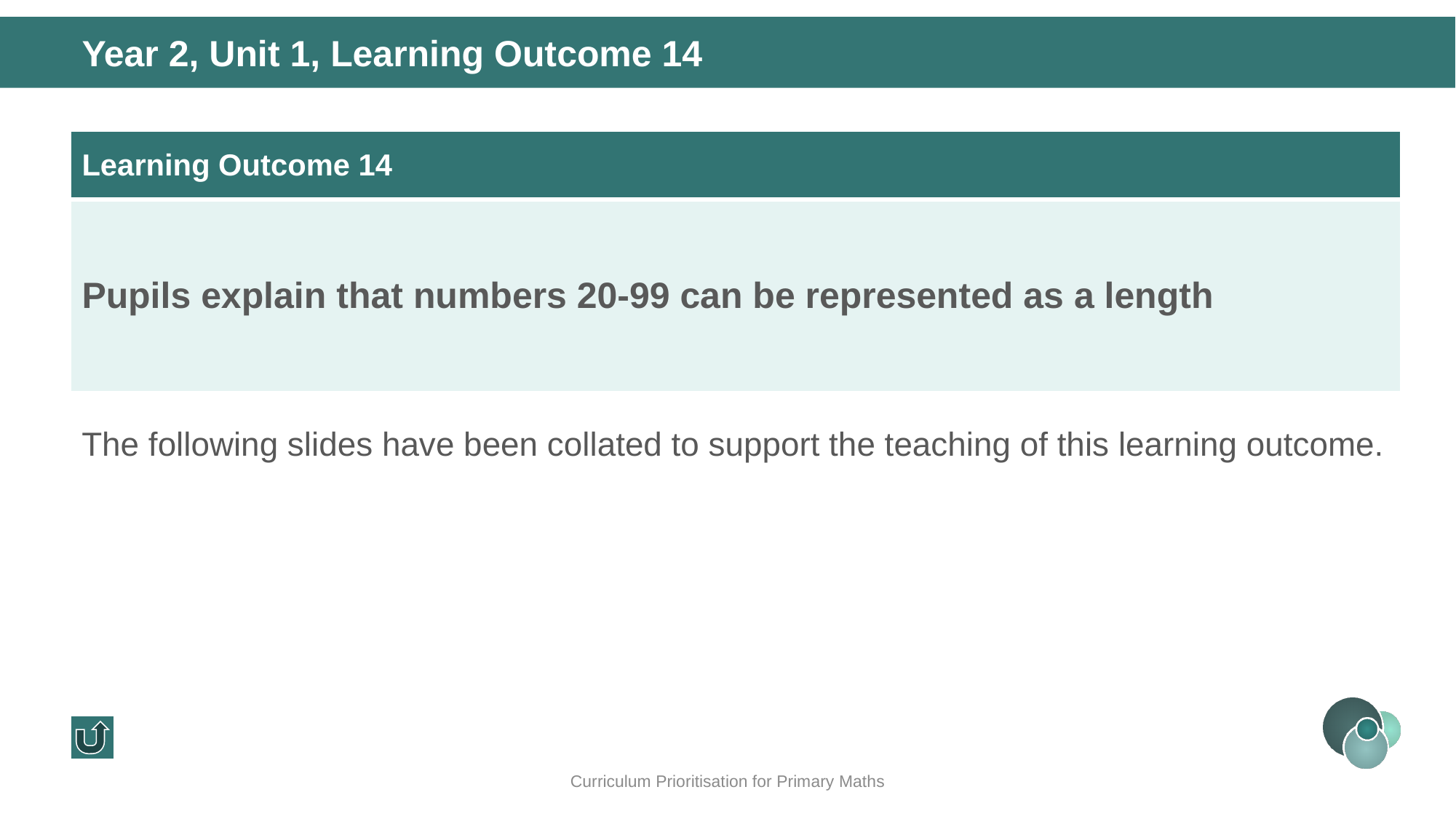

Year 2, Unit 1, Learning Outcome 14
| Learning Outcome 14 |
| --- |
| Pupils explain that numbers 20-99 can be represented as a length |
The following slides have been collated to support the teaching of this learning outcome.

Curriculum Prioritisation for Primary Maths